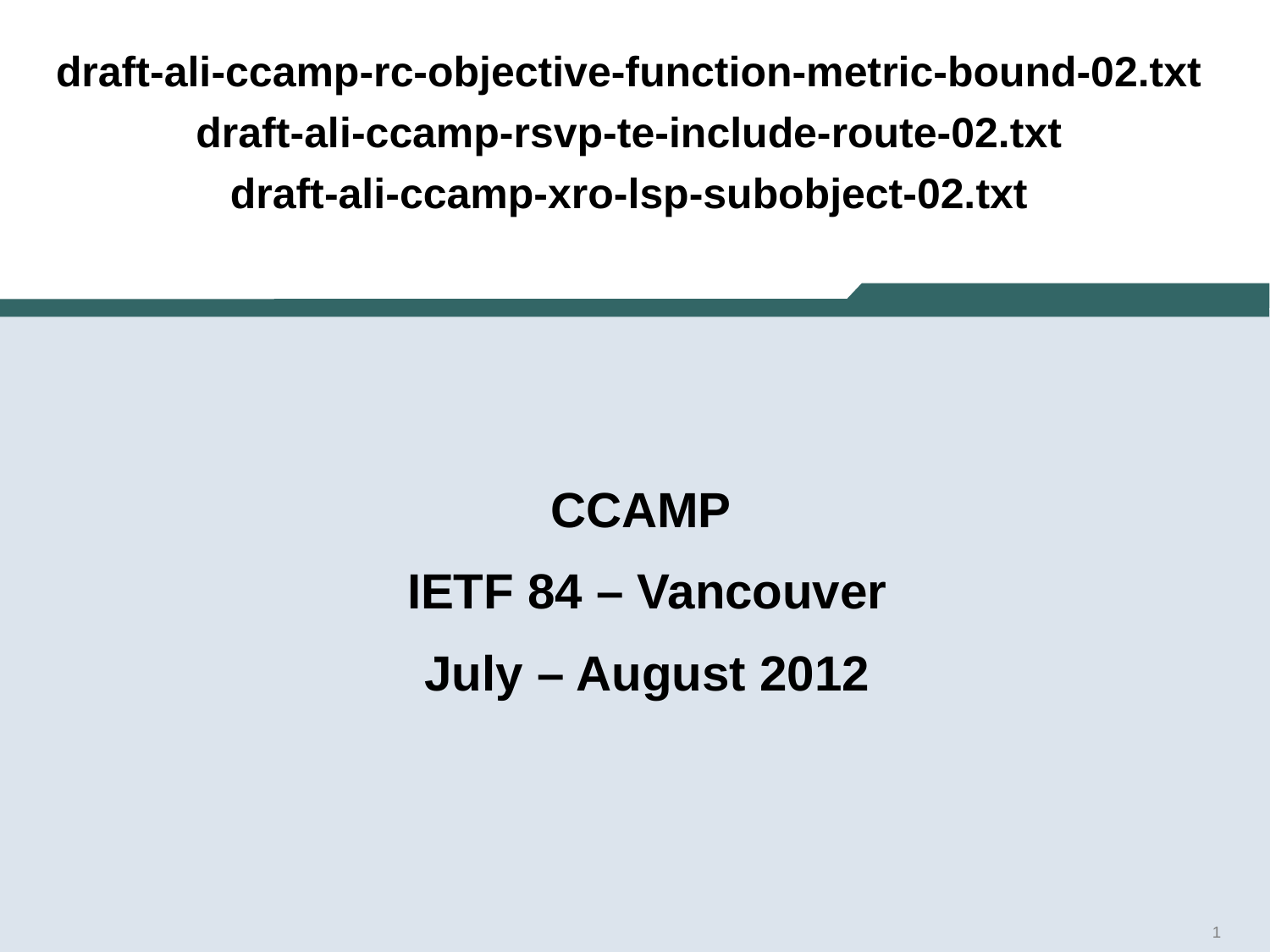

# draft-ali-ccamp-rc-objective-function-metric-bound-02.txt draft-ali-ccamp-rsvp-te-include-route-02.txt draft-ali-ccamp-xro-lsp-subobject-02.txt
CCAMP
IETF 84 – Vancouver
July – August 2012